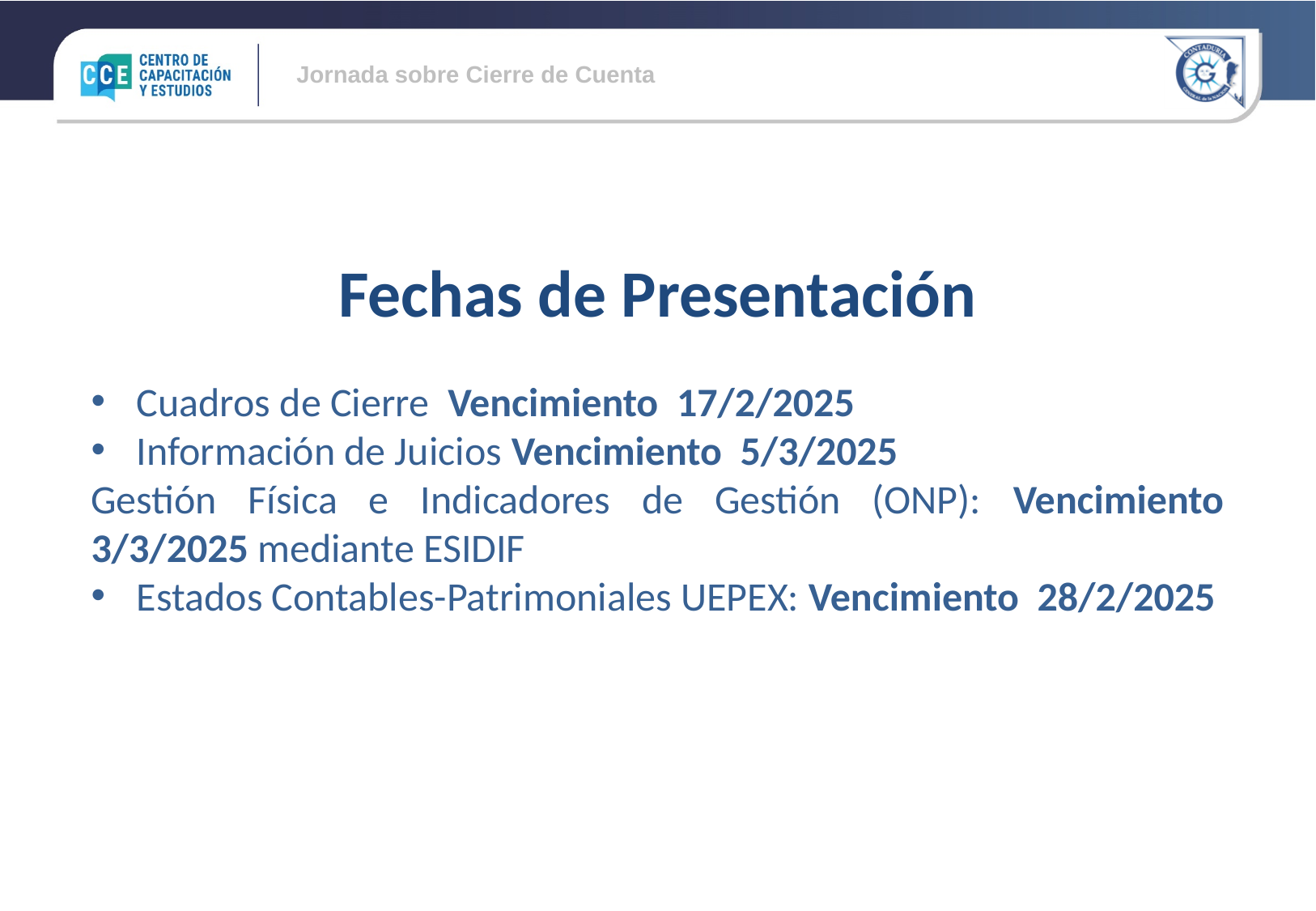

Fechas de Presentación

Cuadros de Cierre  Vencimiento  17/2/2025
Información de Juicios Vencimiento  5/3/2025
Gestión Física e Indicadores de Gestión (ONP): Vencimiento 3/3/2025 mediante ESIDIF
Estados Contables-Patrimoniales UEPEX: Vencimiento  28/2/2025